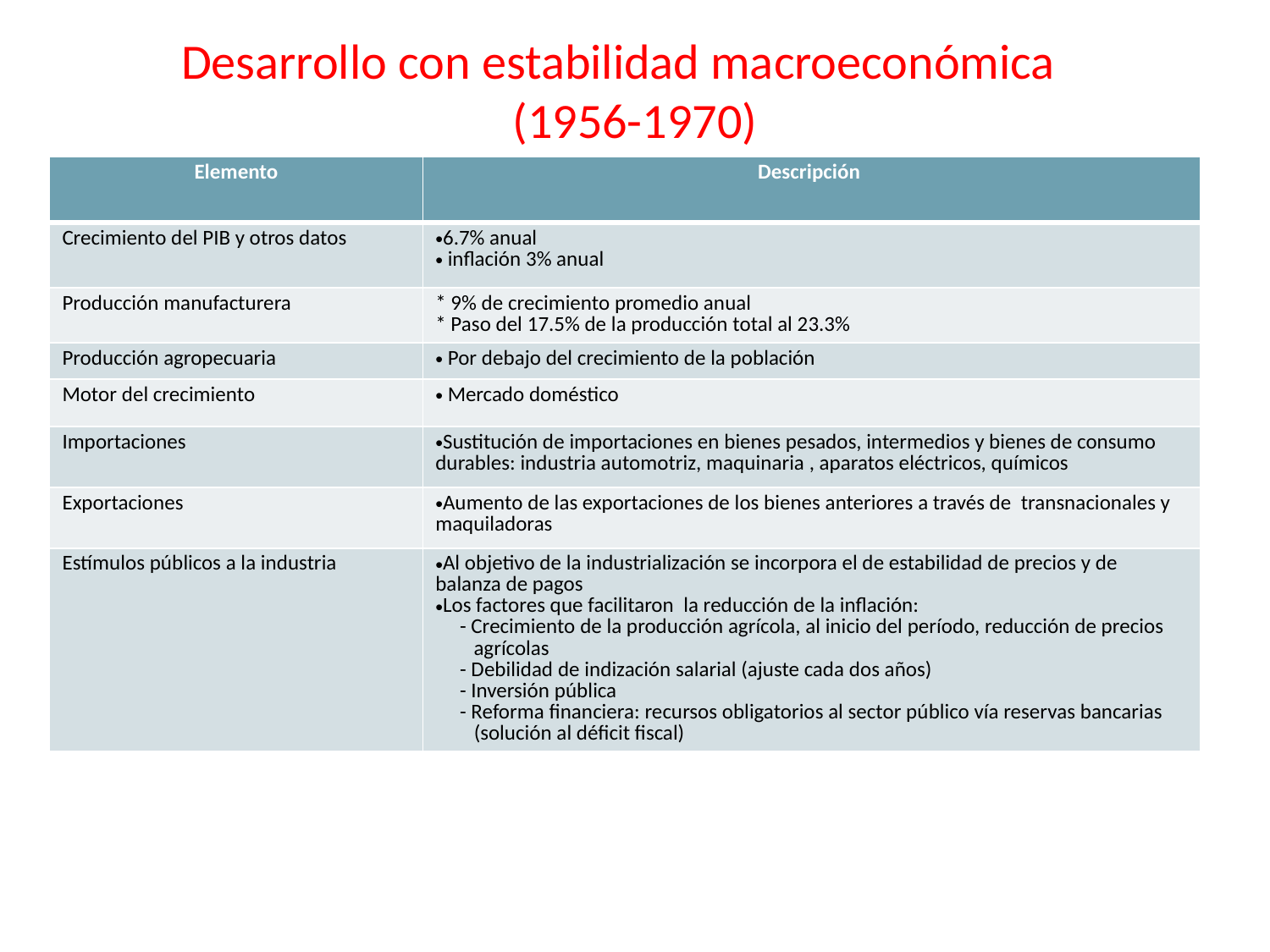

# Desarrollo con estabilidad macroeconómica (1956-1970)
| Elemento | Descripción |
| --- | --- |
| Crecimiento del PIB y otros datos | 6.7% anual inflación 3% anual |
| Producción manufacturera | \* 9% de crecimiento promedio anual \* Paso del 17.5% de la producción total al 23.3% |
| Producción agropecuaria | Por debajo del crecimiento de la población |
| Motor del crecimiento | Mercado doméstico |
| Importaciones | Sustitución de importaciones en bienes pesados, intermedios y bienes de consumo durables: industria automotriz, maquinaria , aparatos eléctricos, químicos |
| Exportaciones | Aumento de las exportaciones de los bienes anteriores a través de transnacionales y maquiladoras |
| Estímulos públicos a la industria | Al objetivo de la industrialización se incorpora el de estabilidad de precios y de balanza de pagos Los factores que facilitaron la reducción de la inflación: - Crecimiento de la producción agrícola, al inicio del período, reducción de precios agrícolas - Debilidad de indización salarial (ajuste cada dos años) - Inversión pública - Reforma financiera: recursos obligatorios al sector público vía reservas bancarias (solución al déficit fiscal) |